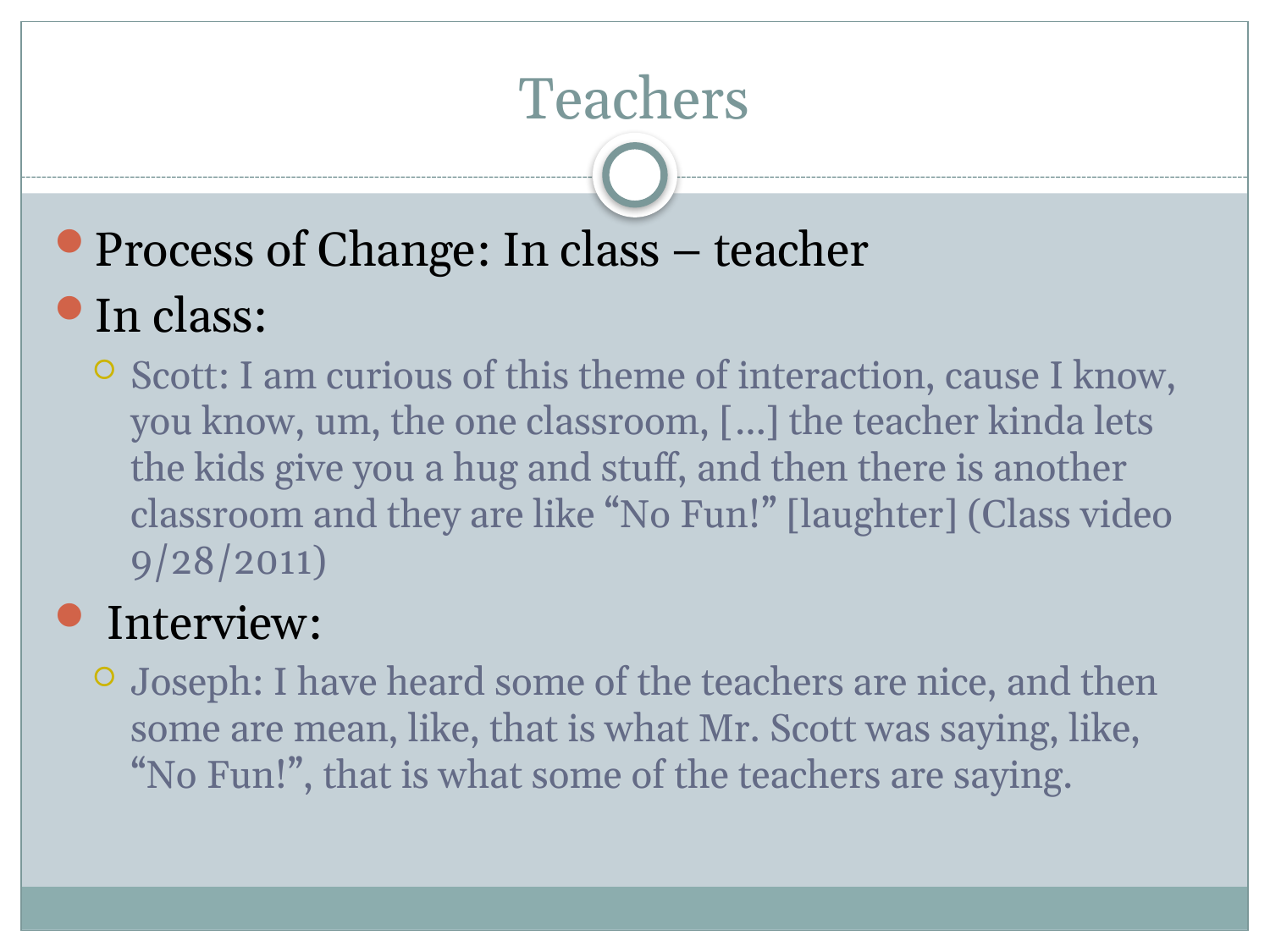

# Teachers
Process of Change: In class – teacher
In class:
Scott: I am curious of this theme of interaction, cause I know, you know, um, the one classroom, […] the teacher kinda lets the kids give you a hug and stuff, and then there is another classroom and they are like “No Fun!” [laughter] (Class video 9/28/2011)
 Interview:
Joseph: I have heard some of the teachers are nice, and then some are mean, like, that is what Mr. Scott was saying, like, “No Fun!”, that is what some of the teachers are saying.